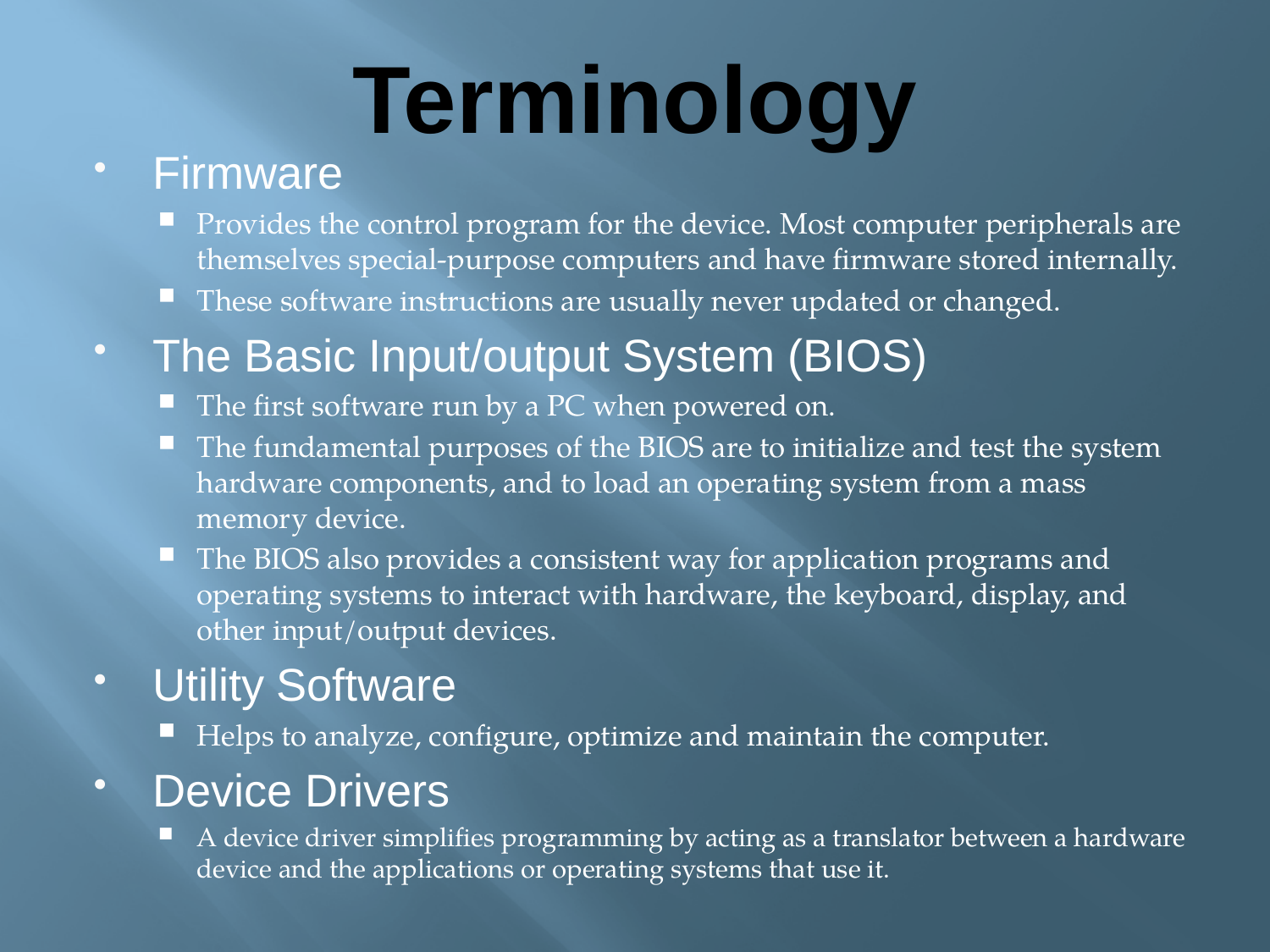

# Terminology
Firmware
Provides the control program for the device. Most computer peripherals are themselves special-purpose computers and have firmware stored internally.
These software instructions are usually never updated or changed.
The Basic Input/output System (BIOS)
The first software run by a PC when powered on.
The fundamental purposes of the BIOS are to initialize and test the system hardware components, and to load an operating system from a mass memory device.
The BIOS also provides a consistent way for application programs and operating systems to interact with hardware, the keyboard, display, and other input/output devices.
Utility Software
Helps to analyze, configure, optimize and maintain the computer.
Device Drivers
A device driver simplifies programming by acting as a translator between a hardware device and the applications or operating systems that use it.